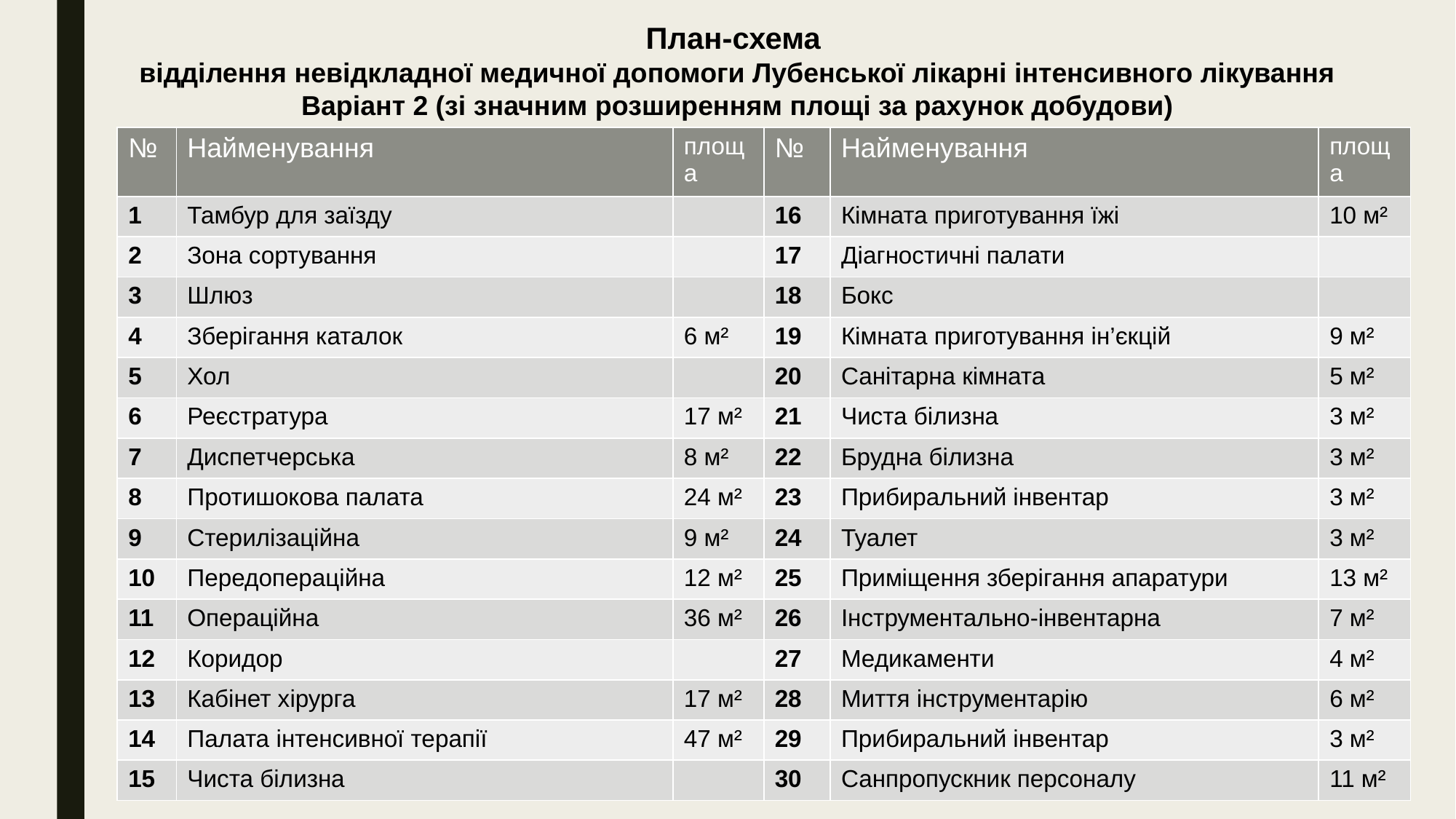

План-схема
відділення невідкладної медичної допомоги Лубенської лікарні інтенсивного лікування
Варіант 2 (зі значним розширенням площі за рахунок добудови)
| № | Найменування | площа | № | Найменування | площа |
| --- | --- | --- | --- | --- | --- |
| 1 | Тамбур для заїзду |  | 16 | Кімната приготування їжі | 10 м² |
| 2 | Зона сортування |  | 17 | Діагностичні палати |  |
| 3 | Шлюз |  | 18 | Бокс |  |
| 4 | Зберігання каталок | 6 м² | 19 | Кімната приготування ін’єкцій | 9 м² |
| 5 | Хол |  | 20 | Санітарна кімната | 5 м² |
| 6 | Реєстратура | 17 м² | 21 | Чиста білизна | 3 м² |
| 7 | Диспетчерська | 8 м² | 22 | Брудна білизна | 3 м² |
| 8 | Протишокова палата | 24 м² | 23 | Прибиральний інвентар | 3 м² |
| 9 | Стерилізаційна | 9 м² | 24 | Туалет | 3 м² |
| 10 | Передопераційна | 12 м² | 25 | Приміщення зберігання апаратури | 13 м² |
| 11 | Операційна | 36 м² | 26 | Інструментально-інвентарна | 7 м² |
| 12 | Коридор |  | 27 | Медикаменти | 4 м² |
| 13 | Кабінет хірурга | 17 м² | 28 | Миття інструментарію | 6 м² |
| 14 | Палата інтенсивної терапії | 47 м² | 29 | Прибиральний інвентар | 3 м² |
| 15 | Чиста білизна |  | 30 | Санпропускник персоналу | 11 м² |